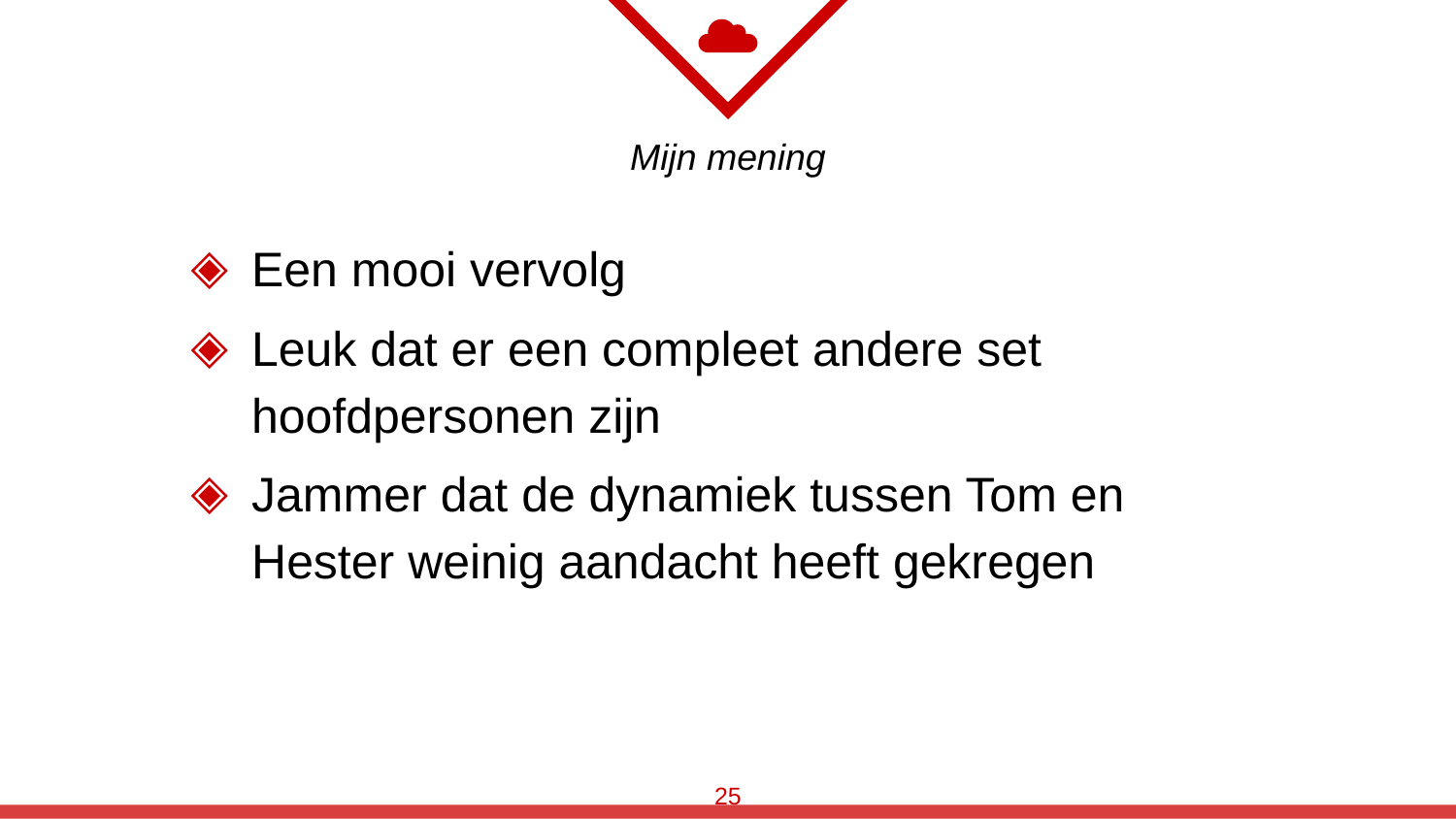

# Mijn mening
Een mooi vervolg
Leuk dat er een compleet andere set hoofdpersonen zijn
Jammer dat de dynamiek tussen Tom en Hester weinig aandacht heeft gekregen
25